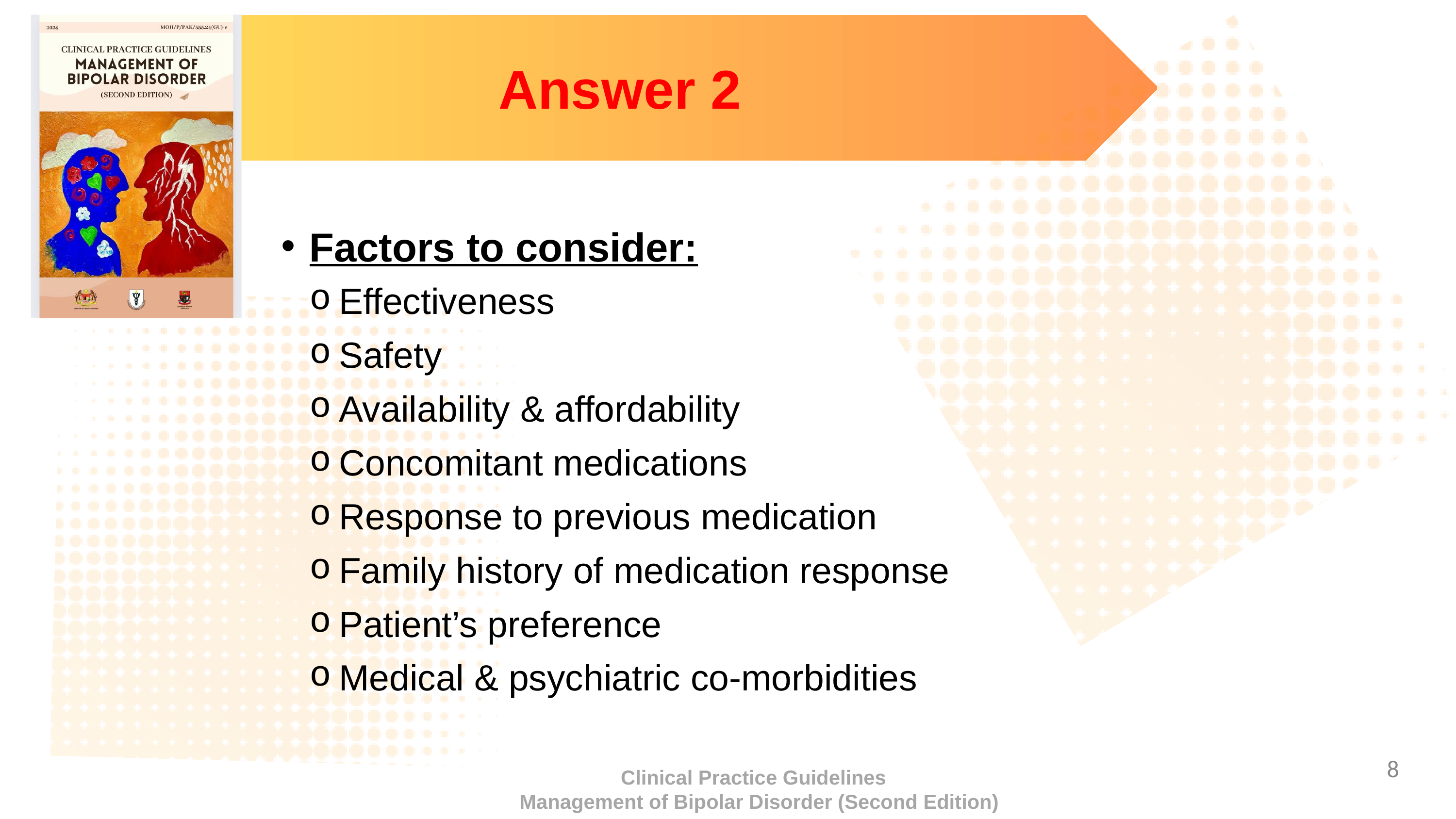

Answer 2

Factors to consider:
Effectiveness
Safety
Availability & affordability
Concomitant medications
Response to previous medication
Family history of medication response
Patient’s preference
Medical & psychiatric co-morbidities

8
Clinical Practice Guidelines
 Management of Bipolar Disorder (Second Edition)